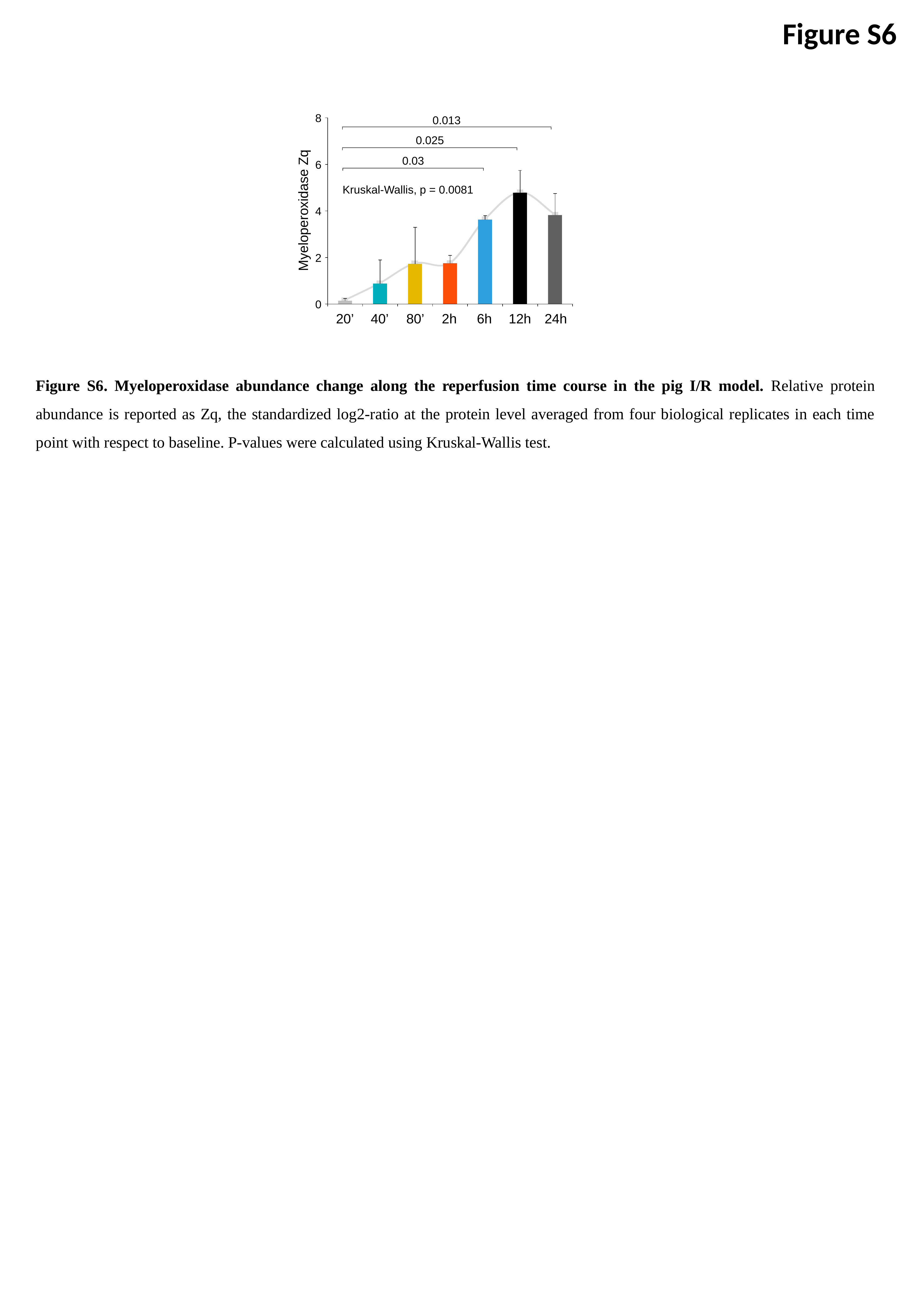

Figure S6
8
0.013

0.025

0.03

6

Kruskal-Wallis, p = 0.0081

Myeloperoxidase Zq
4

2

0

20’
40’
80’
2h
6h
12h
24h
Figure S6. Myeloperoxidase abundance change along the reperfusion time course in the pig I/R model. Relative protein abundance is reported as Zq, the standardized log2-ratio at the protein level averaged from four biological replicates in each time point with respect to baseline. P-values were calculated using Kruskal-Wallis test.